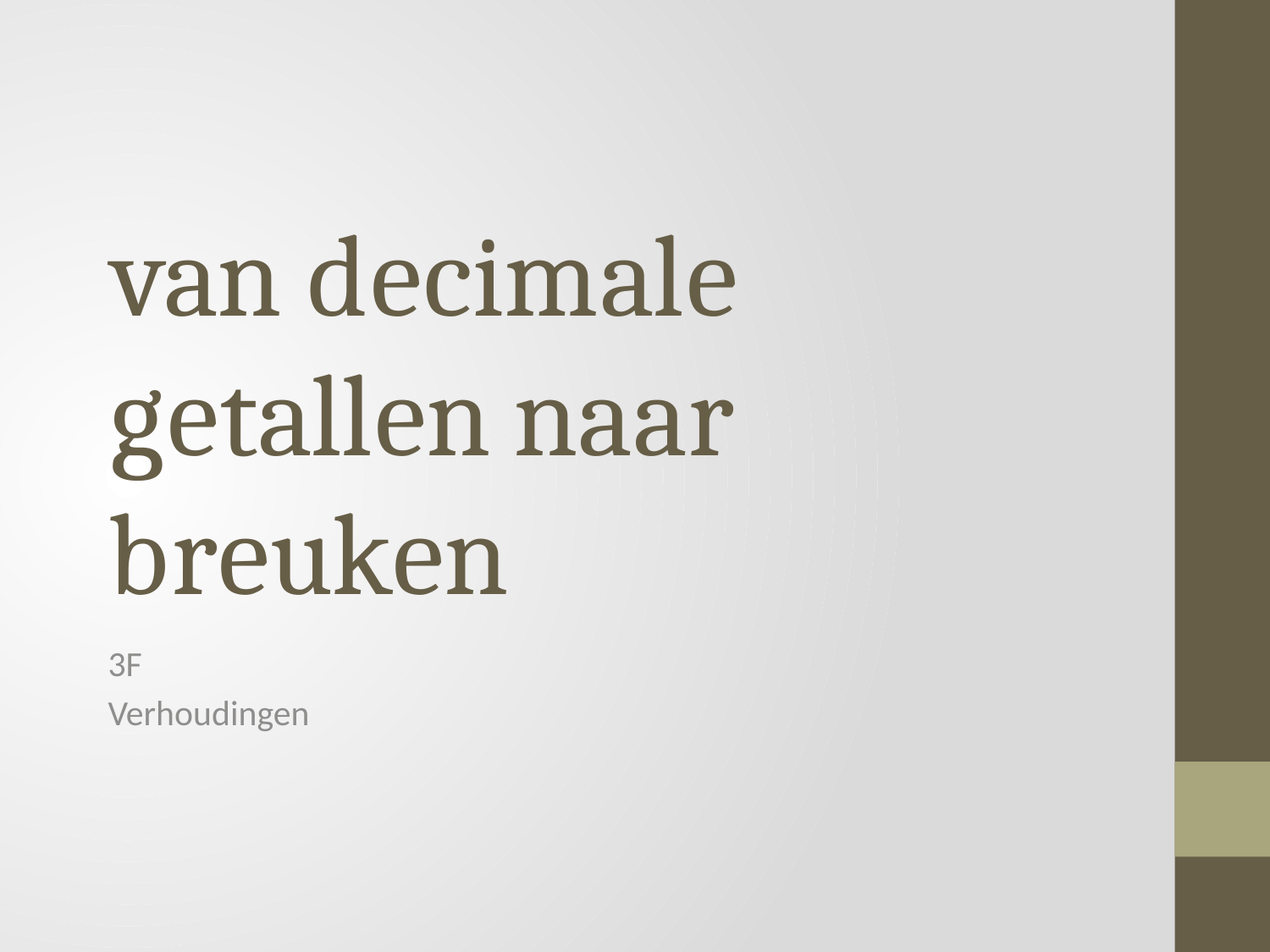

# van decimale getallen naar breuken
3F
Verhoudingen